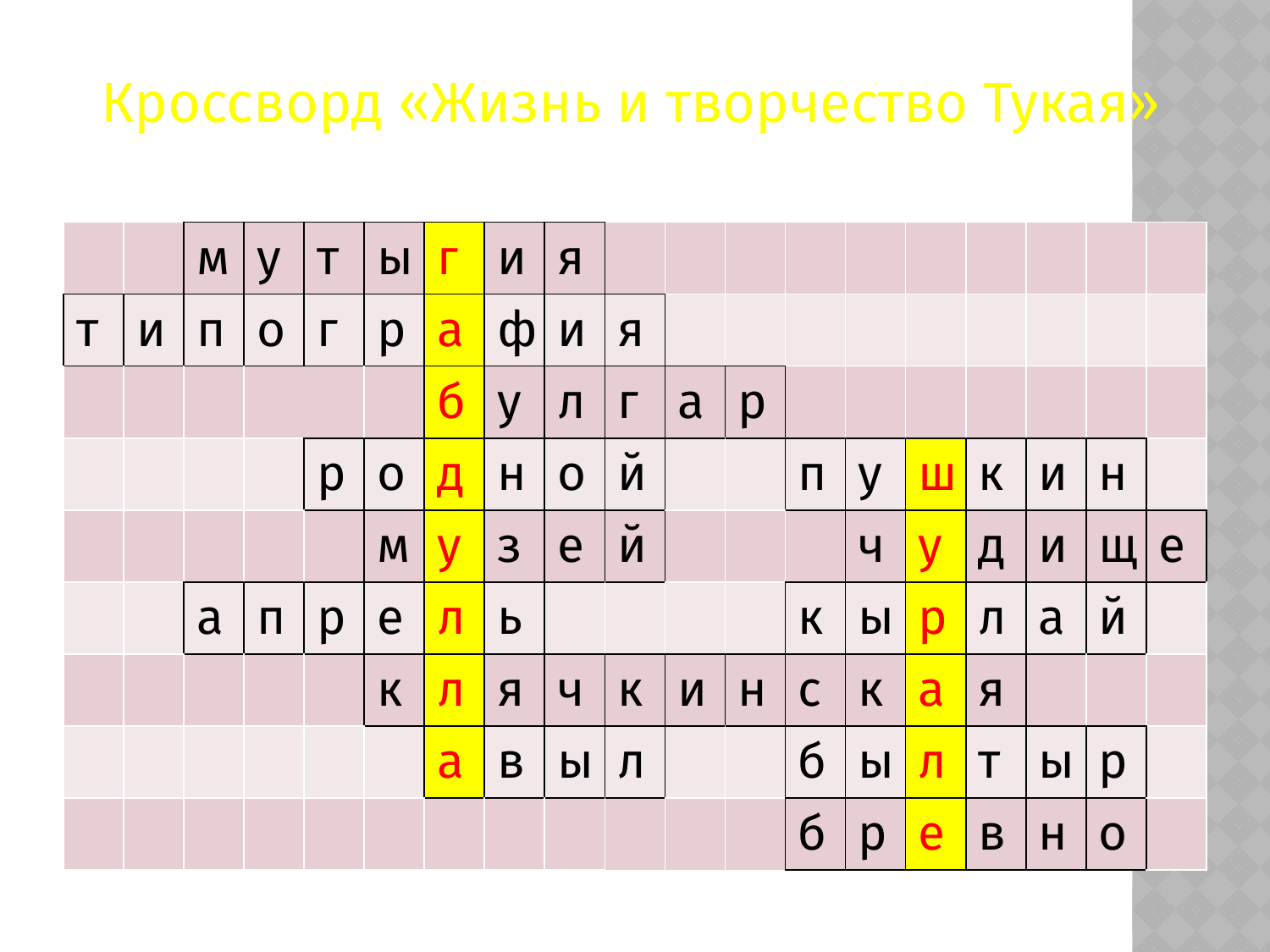

#
Кроссворд «Жизнь и творчество Тукая»
|  |  | м | у | т | ы | г | и | я |  |  |  |  |  |  |  |  |  |  |
| --- | --- | --- | --- | --- | --- | --- | --- | --- | --- | --- | --- | --- | --- | --- | --- | --- | --- | --- |
| т | и | п | о | г | р | а | ф | и | я |  |  |  |  |  |  |  |  |  |
|  |  |  |  |  |  | б | у | л | г | а | р |  |  |  |  |  |  |  |
|  |  |  |  | р | о | д | н | о | й |  |  | п | у | ш | к | и | н |  |
|  |  |  |  |  | м | у | з | е | й |  |  |  | ч | у | д | и | щ | е |
|  |  | а | п | р | е | л | ь |  |  |  |  | к | ы | р | л | а | й |  |
|  |  |  |  |  | к | л | я | ч | к | и | н | с | к | а | я |  |  |  |
|  |  |  |  |  |  | а | в | ы | л |  |  | б | ы | л | т | ы | р |  |
|  |  |  |  |  |  |  |  |  |  |  |  | б | р | е | в | н | о |  |